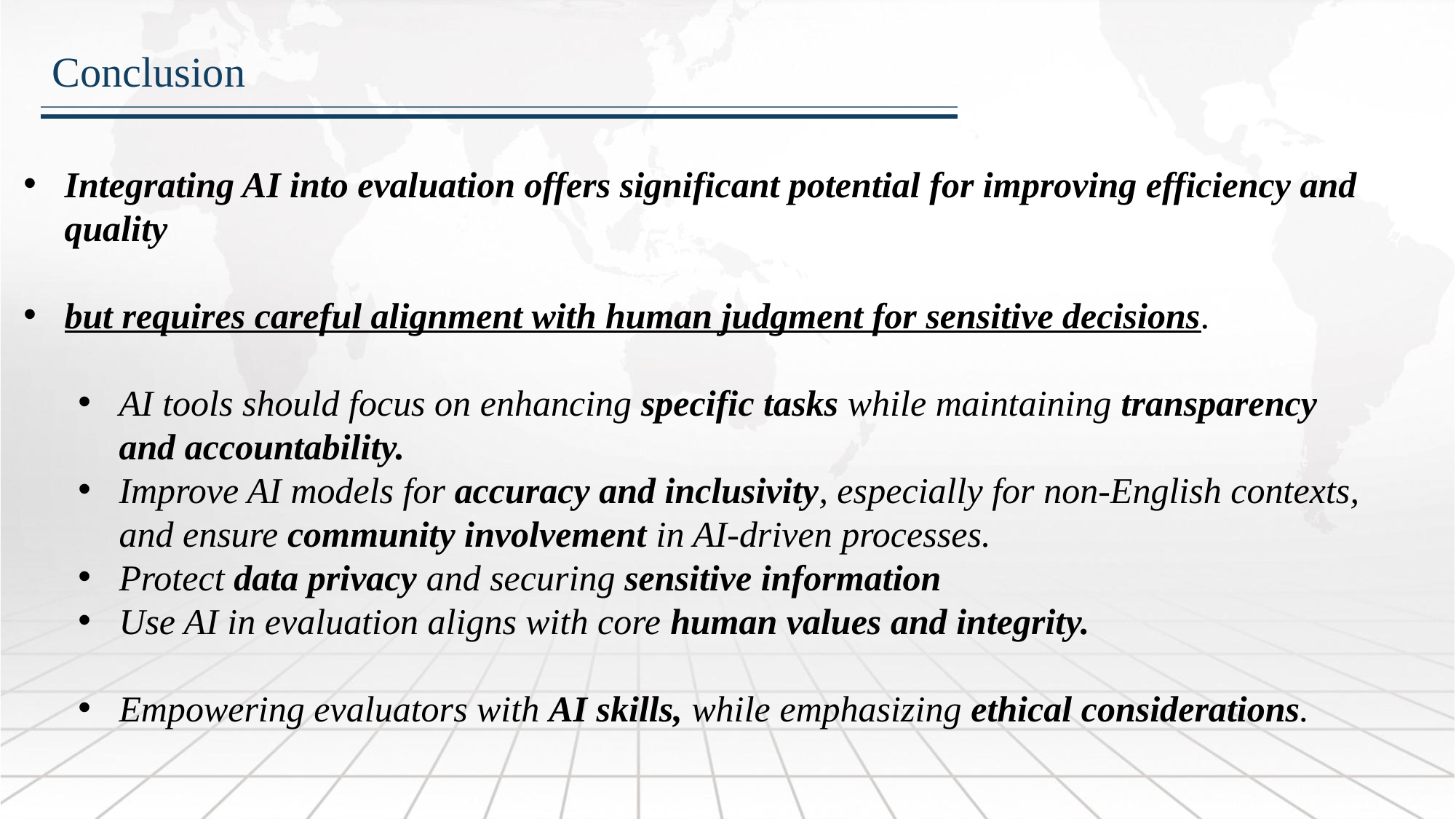

Conclusion
Integrating AI into evaluation offers significant potential for improving efficiency and quality

but requires careful alignment with human judgment for sensitive decisions.

AI tools should focus on enhancing specific tasks while maintaining transparency and accountability.
Improve AI models for accuracy and inclusivity, especially for non-English contexts, and ensure community involvement in AI-driven processes.
Protect data privacy and securing sensitive information
Use AI in evaluation aligns with core human values and integrity.

Empowering evaluators with AI skills, while emphasizing ethical considerations.